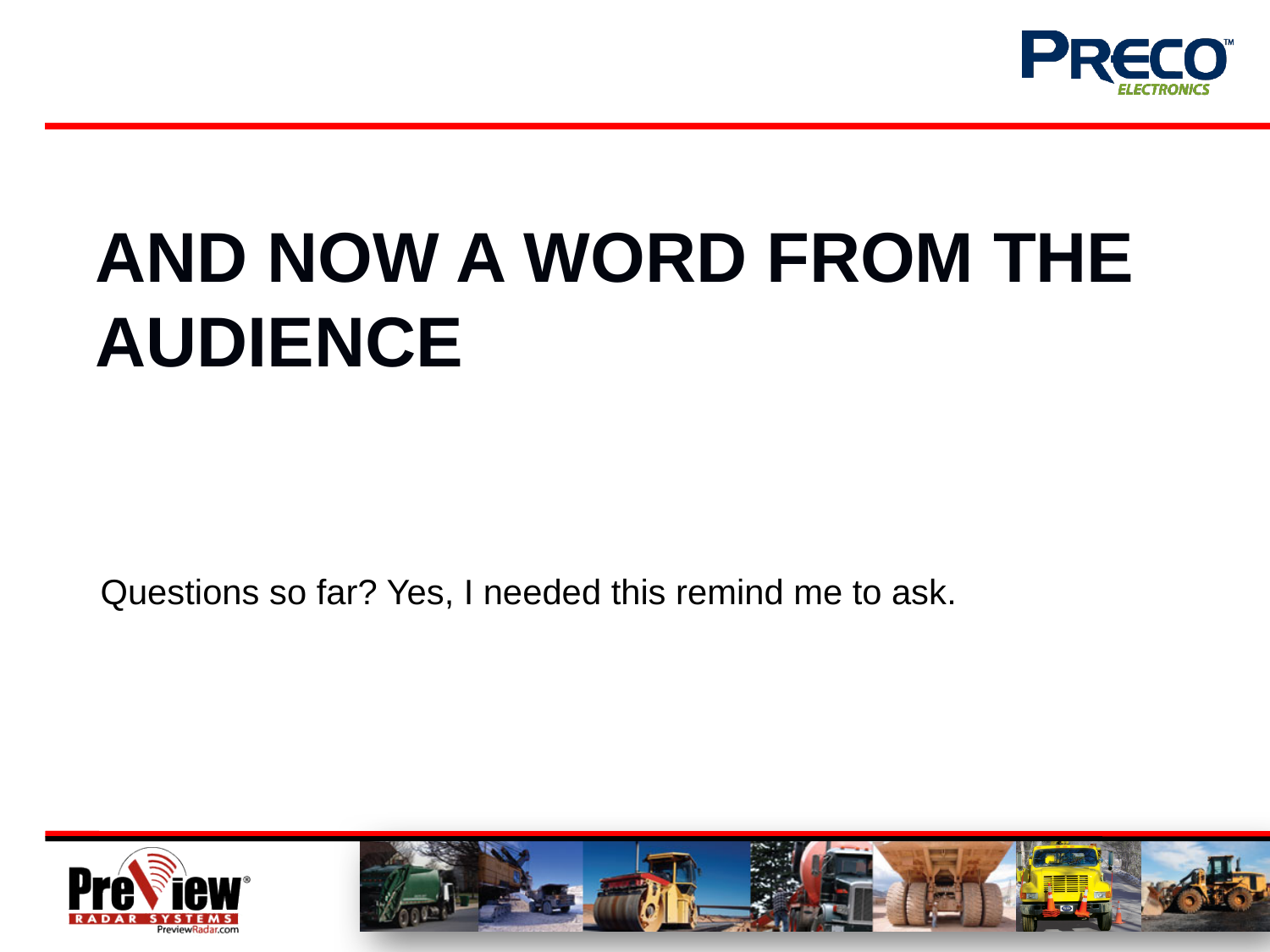

# And now a word from the audience
Questions so far? Yes, I needed this remind me to ask.